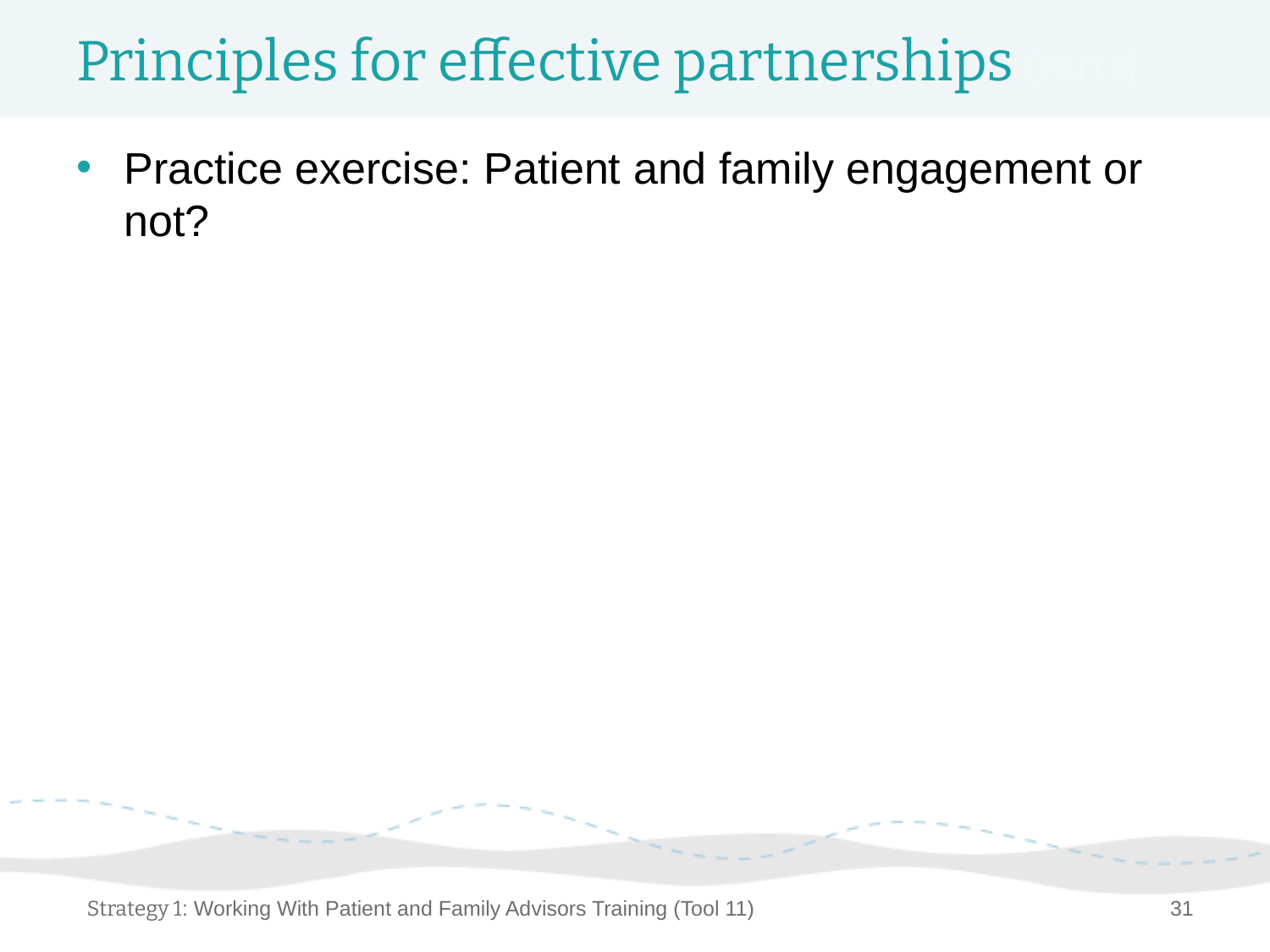

# Principles for effective partnerships (Part 1)
Practice exercise: Patient and family engagement or not?
Strategy 1: Working With Patient and Family Advisors Training (Tool 11)
31